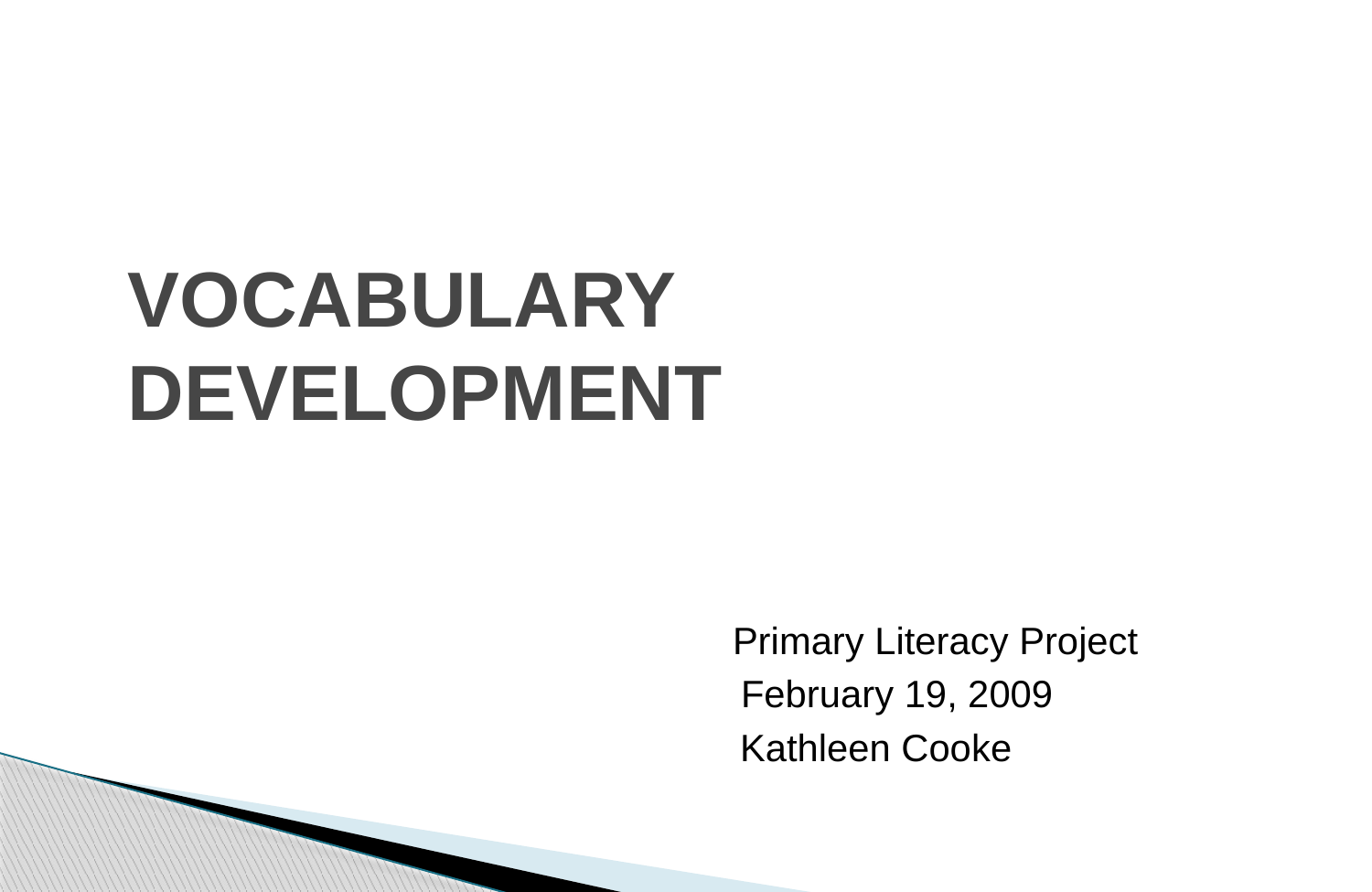

# VOCABULARY DEVELOPMENT
			                 Primary Literacy Project
		    February 19, 2009
		Kathleen Cooke

                         kathcooke2003@yahoo.com